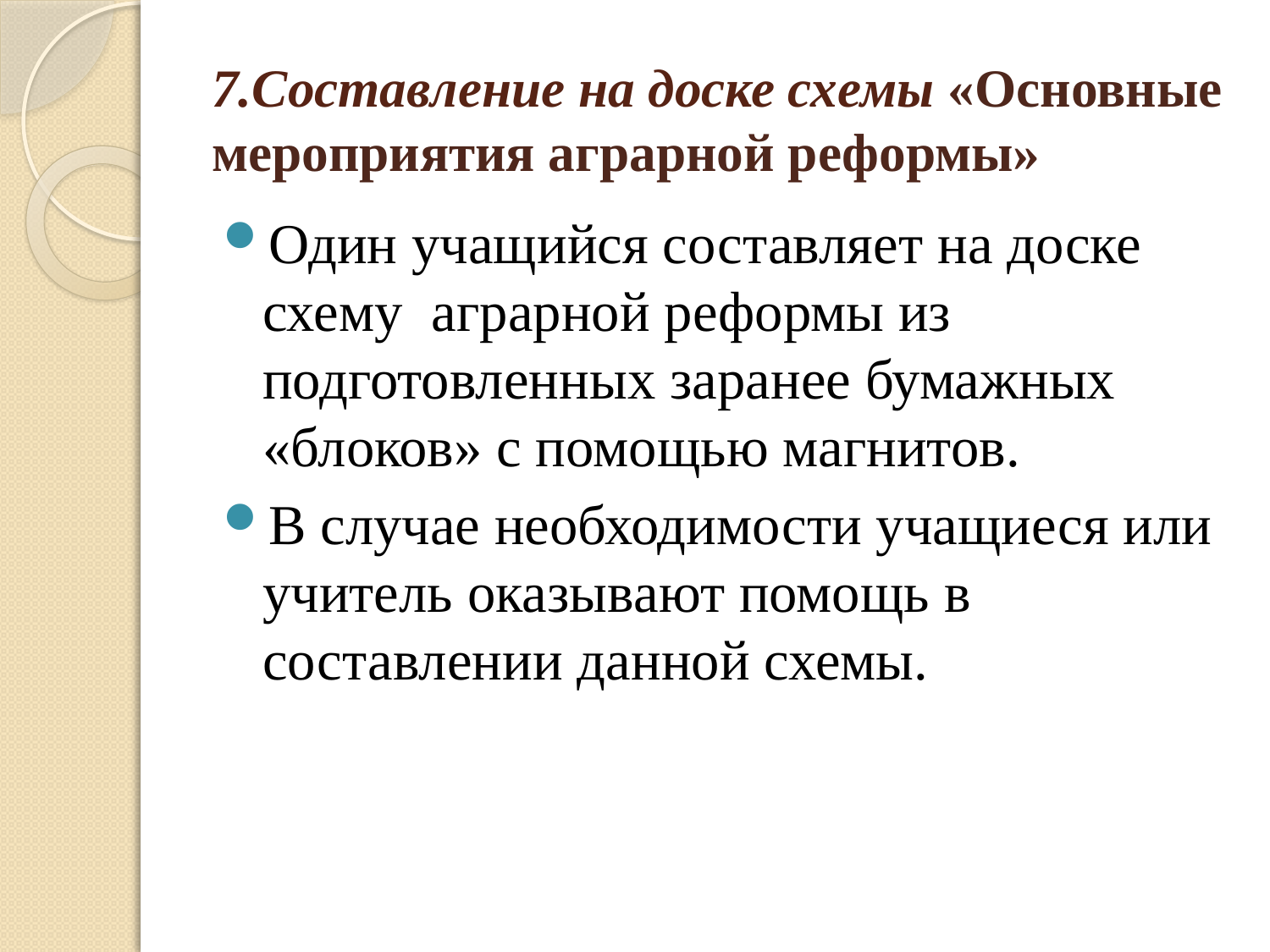

# 7.Составление на доске схемы «Основные мероприятия аграрной реформы»
Один учащийся составляет на доске схему  аграрной реформы из подготовленных заранее бумажных «блоков» с помощью магнитов.
В случае необходимости учащиеся или учитель оказывают помощь в составлении данной схемы.